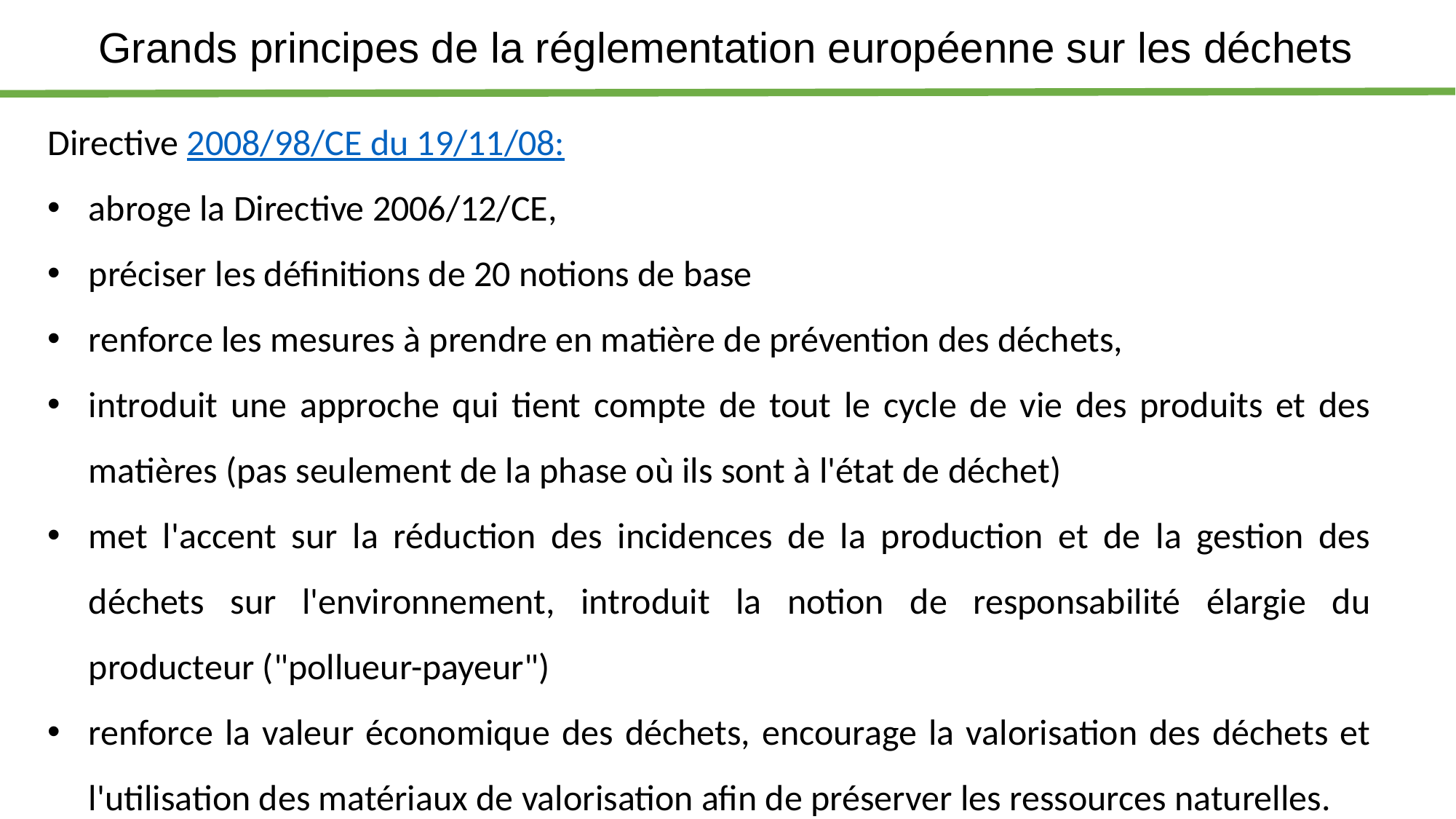

Grands principes de la réglementation européenne sur les déchets
Directive 2008/98/CE du 19/11/08:
abroge la Directive 2006/12/CE,
préciser les définitions de 20 notions de base
renforce les mesures à prendre en matière de prévention des déchets,
introduit une approche qui tient compte de tout le cycle de vie des produits et des matières (pas seulement de la phase où ils sont à l'état de déchet)
met l'accent sur la réduction des incidences de la production et de la gestion des déchets sur l'environnement, introduit la notion de responsabilité élargie du producteur ("pollueur-payeur")
renforce la valeur économique des déchets, encourage la valorisation des déchets et l'utilisation des matériaux de valorisation afin de préserver les ressources naturelles.